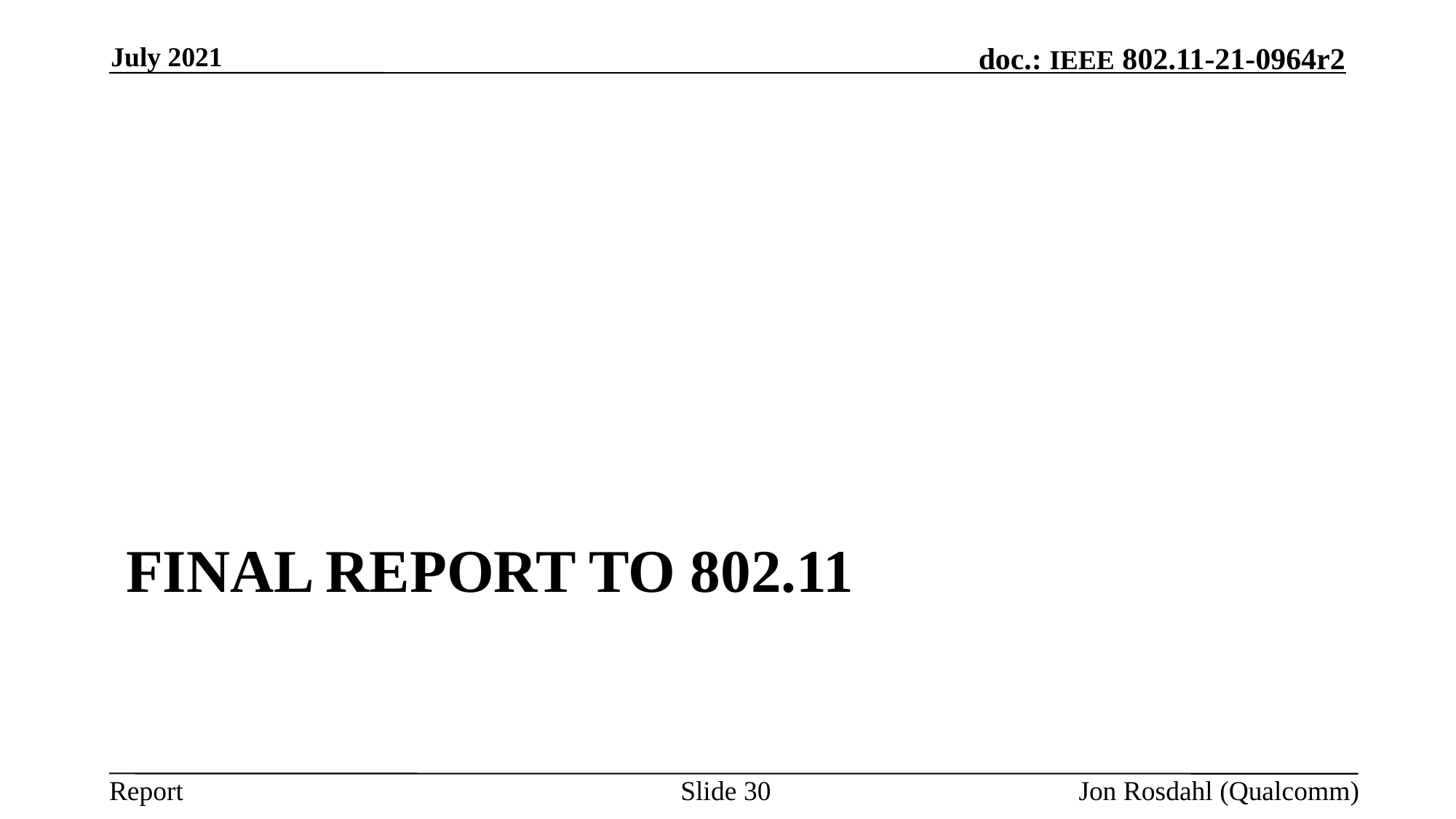

July 2021

# Final Report to 802.11
Slide 30
Jon Rosdahl (Qualcomm)